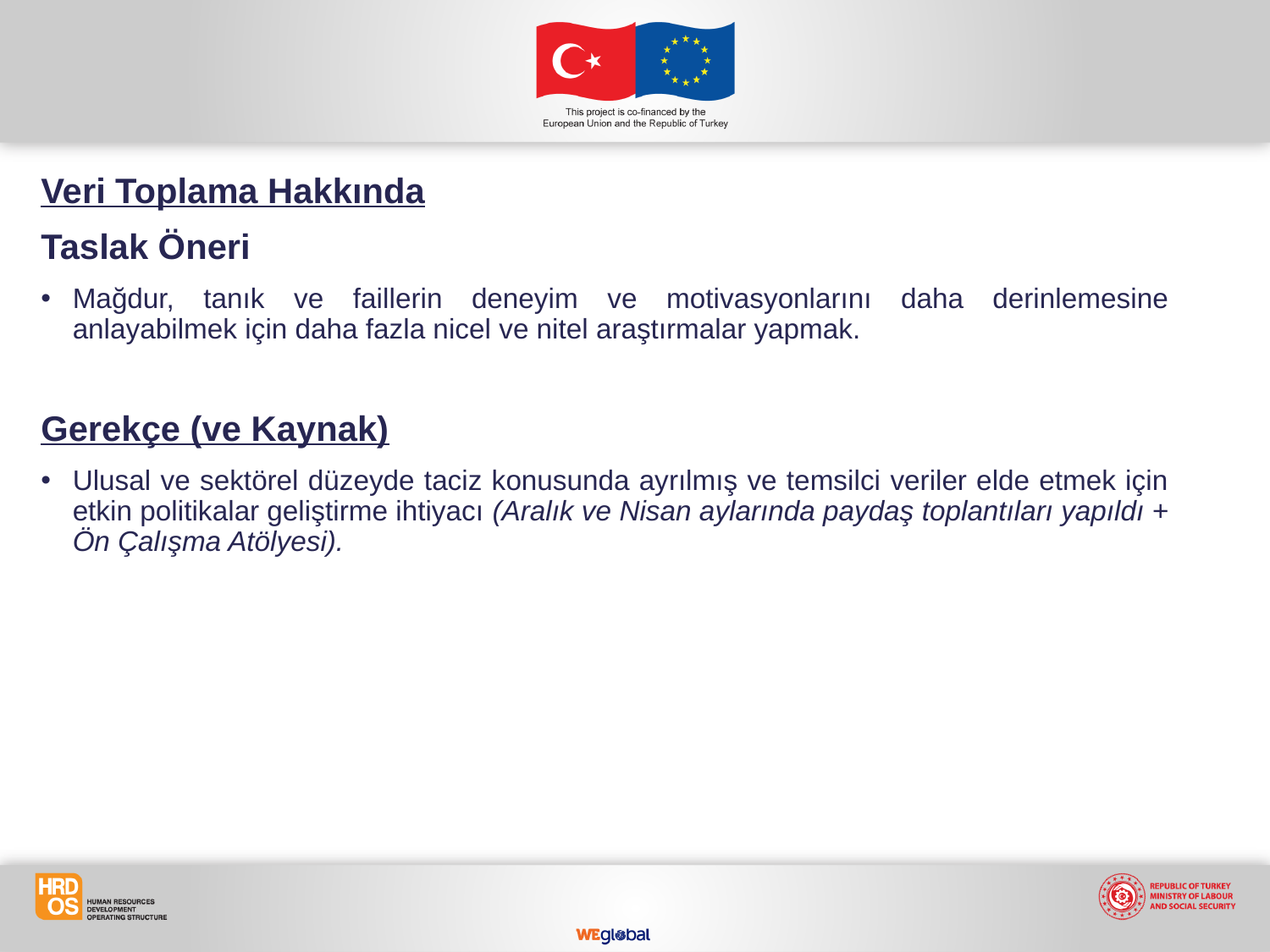

Veri Toplama Hakkında
Taslak Öneri
Mağdur, tanık ve faillerin deneyim ve motivasyonlarını daha derinlemesine anlayabilmek için daha fazla nicel ve nitel araştırmalar yapmak.

Gerekçe (ve Kaynak)
Ulusal ve sektörel düzeyde taciz konusunda ayrılmış ve temsilci veriler elde etmek için etkin politikalar geliştirme ihtiyacı (Aralık ve Nisan aylarında paydaş toplantıları yapıldı + Ön Çalışma Atölyesi).